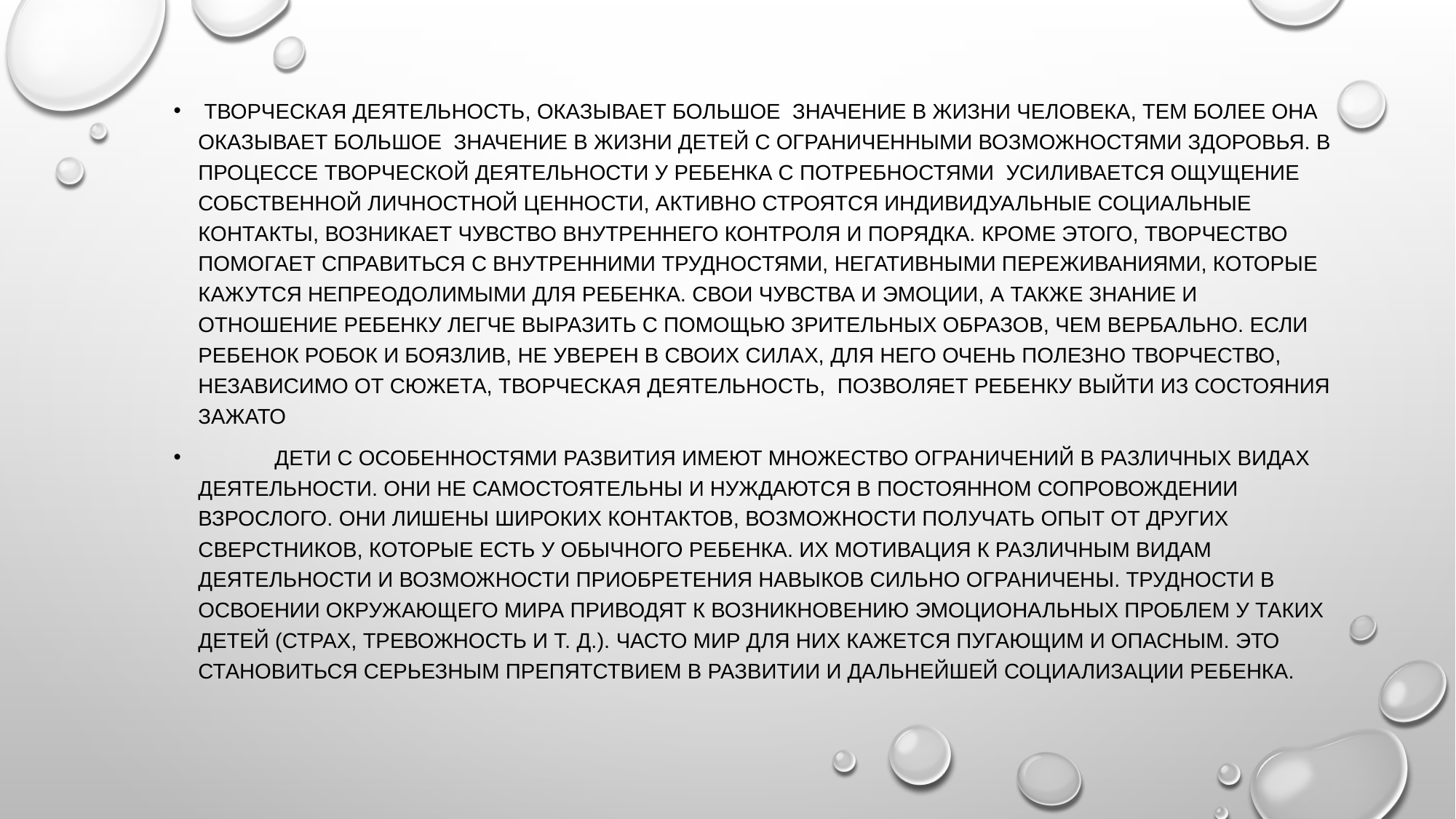

#
 Творческая деятельность, оказывает большое  значение в жизни человека, тем более она оказывает большое  значение в жизни детей с ограниченными возможностями здоровья. В процессе творческой деятельности у ребенка с потребностями  усиливается ощущение собственной личностной ценности, активно строятся индивидуальные социальные контакты, возникает чувство внутреннего контроля и порядка. Кроме этого, творчество помогает справиться с внутренними трудностями, негативными переживаниями, которые кажутся непреодолимыми для ребенка. Свои чувства и эмоции, а также знание и отношение ребенку легче выразить с помощью зрительных образов, чем вербально. Если ребенок робок и боязлив, не уверен в своих силах, для него очень полезно творчество, независимо от сюжета, творческая деятельность,  позволяет ребенку выйти из состояния зажато
 	Дети с особенностями развития имеют множество ограничений в различных видах деятельности. Они не самостоятельны и нуждаются в постоянном сопровождении взрослого. Они лишены широких контактов, возможности получать опыт от других сверстников, которые есть у обычного ребенка. Их мотивация к различным видам деятельности и возможности приобретения навыков сильно ограничены. Трудности в освоении окружающего мира приводят к возникновению эмоциональных проблем у таких детей (страх, тревожность и т. д.). Часто мир для них кажется пугающим и опасным. Это становиться серьезным препятствием в развитии и дальнейшей социализации ребенка.